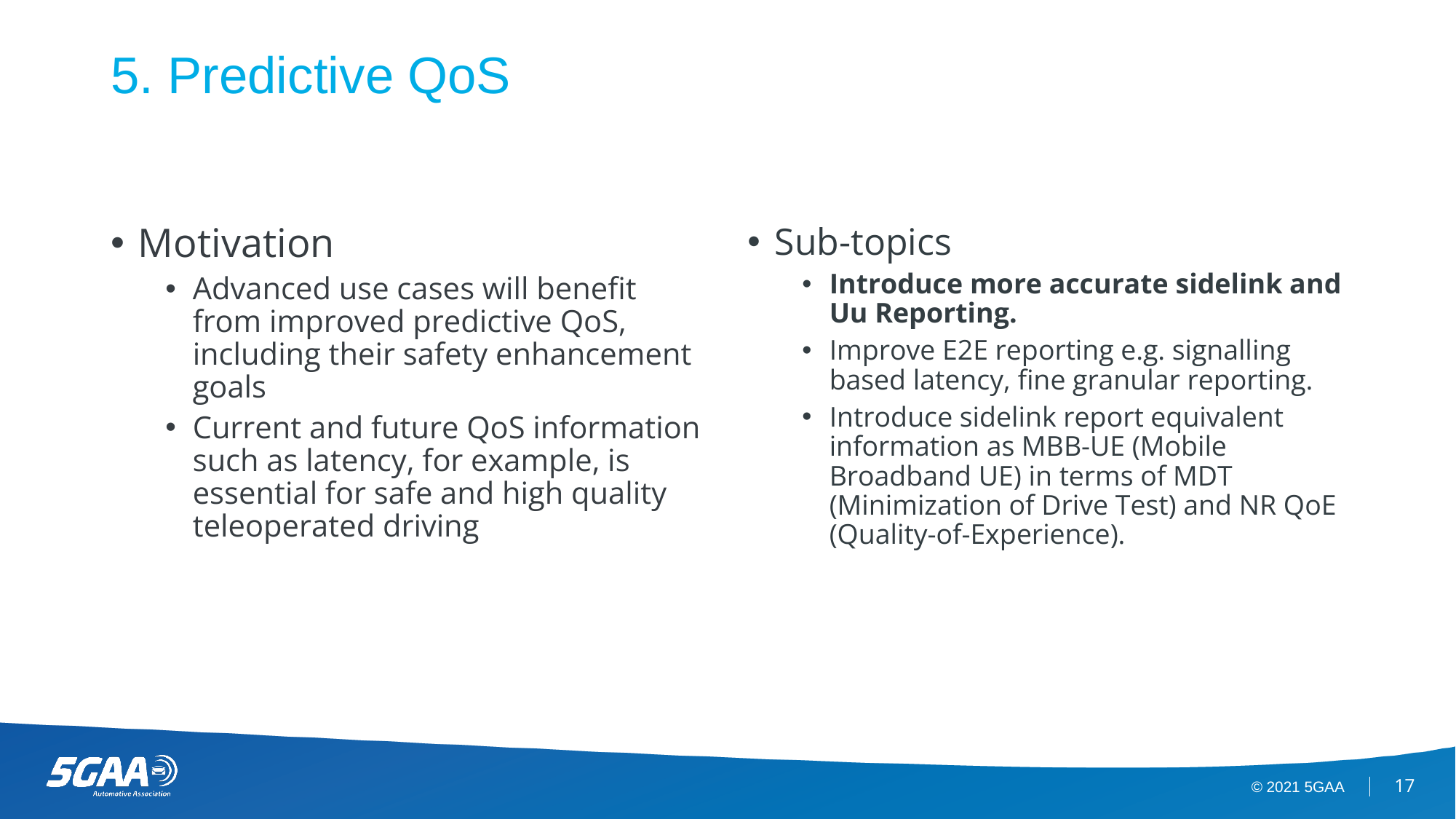

# 5. Predictive QoS
Motivation
Advanced use cases will benefit from improved predictive QoS, including their safety enhancement goals
Current and future QoS information such as latency, for example, is essential for safe and high quality teleoperated driving

Sub-topics
Introduce more accurate sidelink and Uu Reporting.
Improve E2E reporting e.g. signalling based latency, fine granular reporting.
Introduce sidelink report equivalent information as MBB-UE (Mobile Broadband UE) in terms of MDT (Minimization of Drive Test) and NR QoE (Quality-of-Experience).